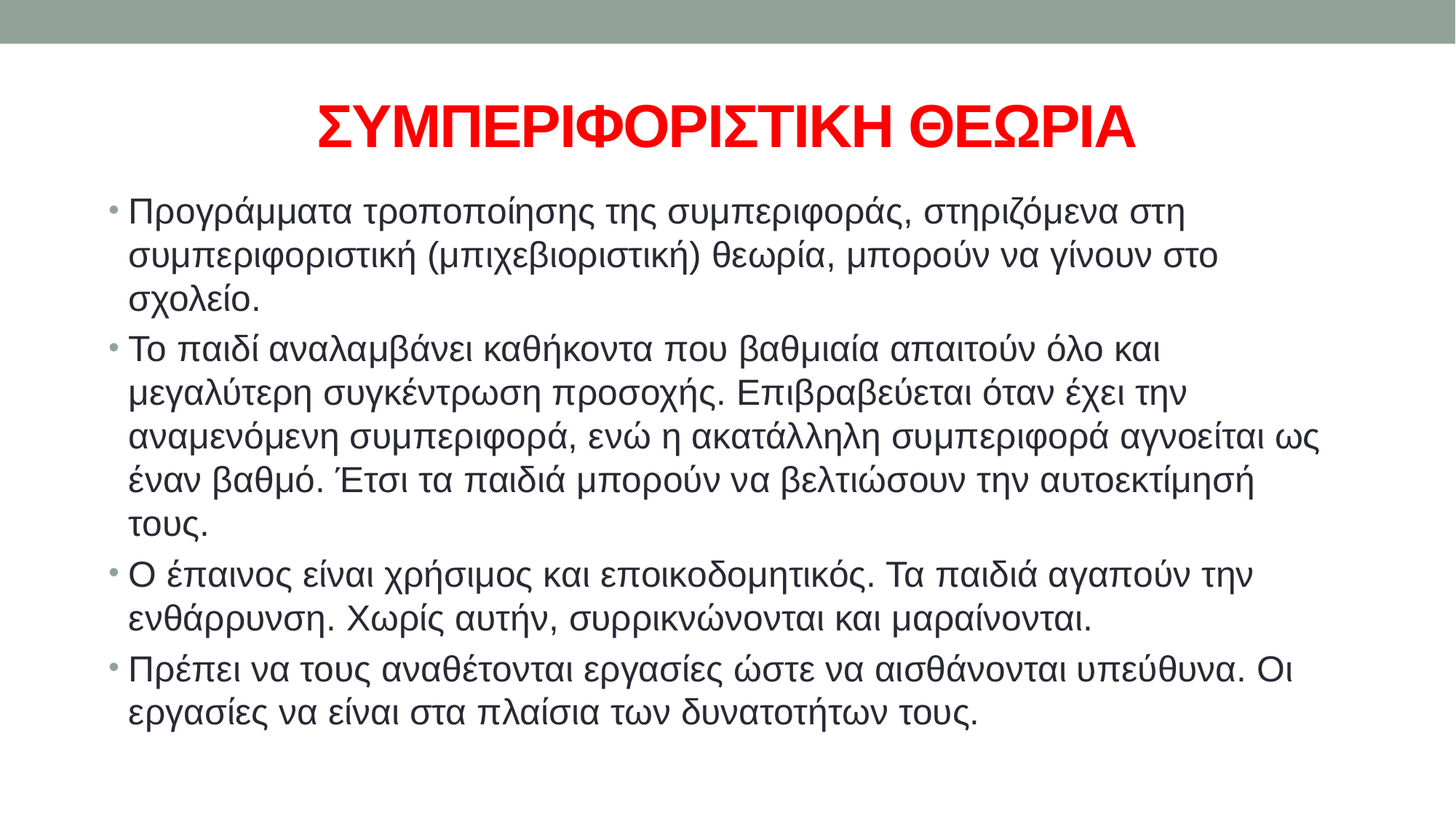

# ΣΥΜΠΕΡΙΦΟΡΙΣΤΙΚΗ ΘΕΩΡΙΑ
Προγράμματα τροποποίησης της συμπεριφοράς, στηριζόμενα στη συμπεριφοριστική (μπιχεβιοριστική) θεωρία, μπορούν να γίνουν στο σχολείο.
Το παιδί αναλαμβάνει καθήκοντα που βαθμιαία απαιτούν όλο και μεγαλύτερη συγκέντρωση προσοχής. Επιβραβεύεται όταν έχει την αναμενόμενη συμπεριφορά, ενώ η ακατάλληλη συμπεριφορά αγνοείται ως έναν βαθμό. Έτσι τα παιδιά μπορούν να βελτιώσουν την αυτοεκτίμησή τους.
Ο έπαινος είναι χρήσιμος και εποικοδομητικός. Τα παιδιά αγαπούν την ενθάρρυνση. Χωρίς αυτήν, συρρικνώνονται και μαραίνονται.
Πρέπει να τους αναθέτονται εργασίες ώστε να αισθάνονται υπεύθυνα. Οι εργασίες να είναι στα πλαίσια των δυνατοτήτων τους.